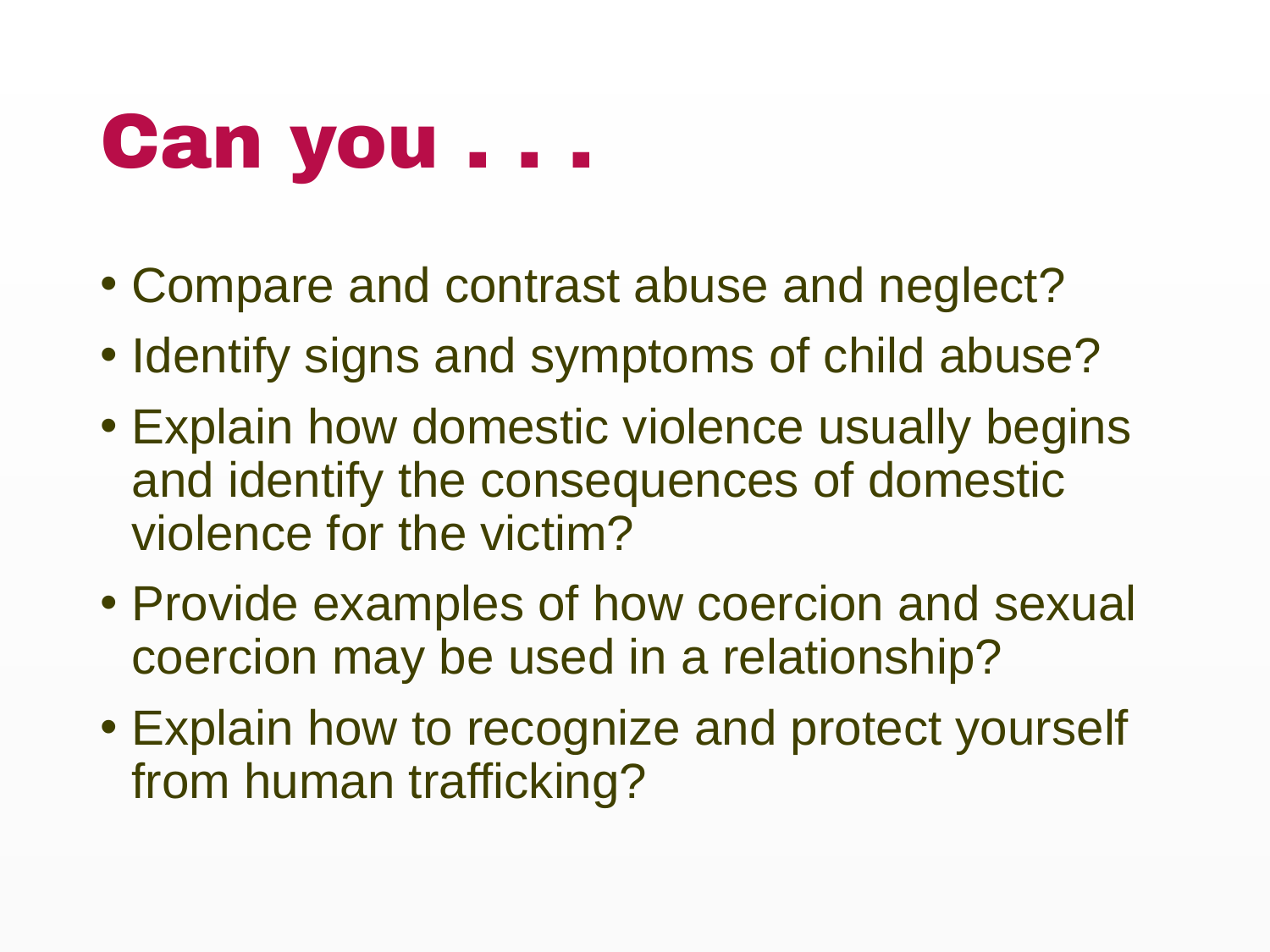

# Can you . . .
Compare and contrast abuse and neglect?
Identify signs and symptoms of child abuse?
Explain how domestic violence usually begins and identify the consequences of domestic violence for the victim?
Provide examples of how coercion and sexual coercion may be used in a relationship?
Explain how to recognize and protect yourself from human trafficking?